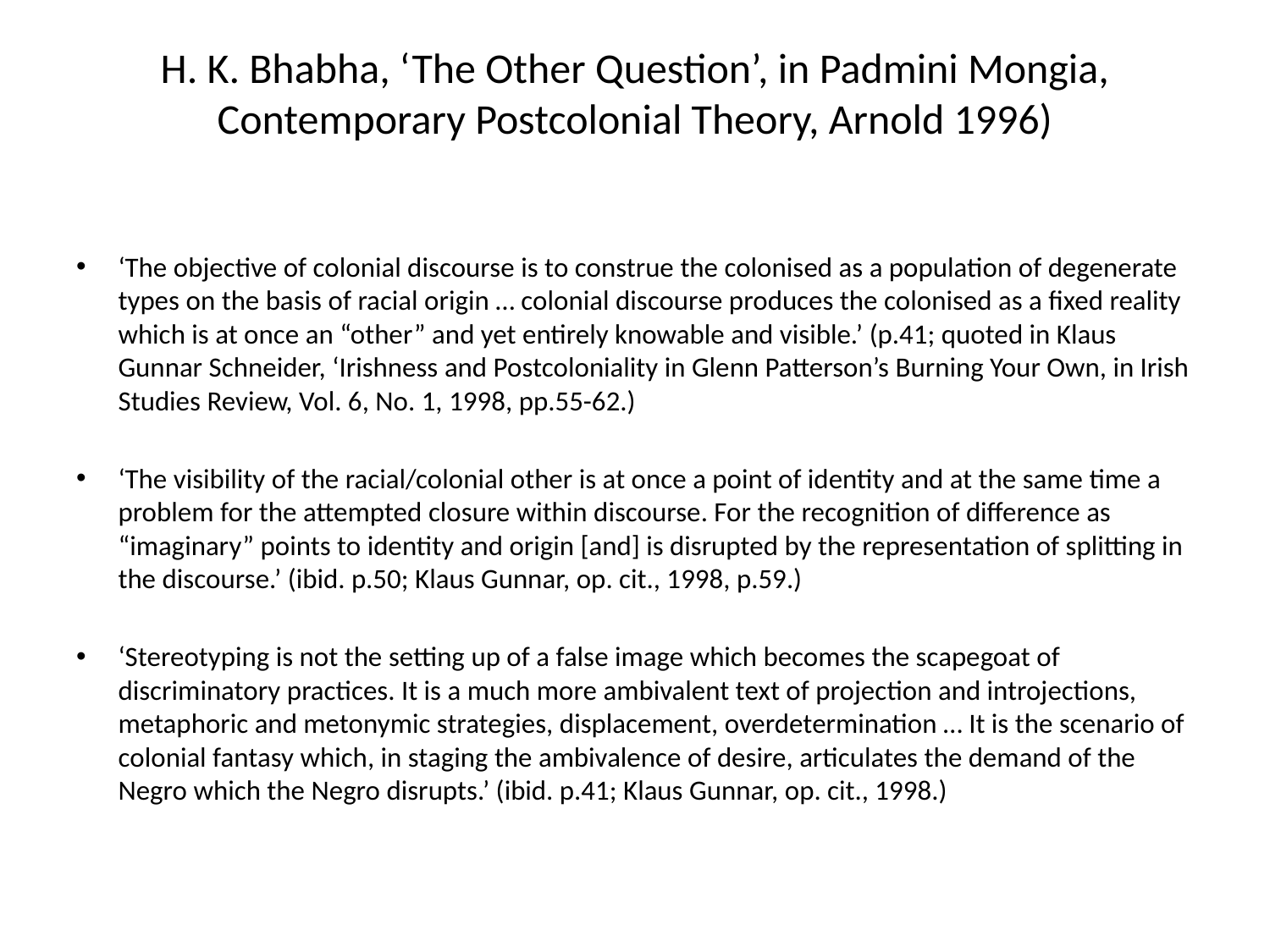

# H. K. Bhabha, ‘The Other Question’, in Padmini Mongia, Contemporary Postcolonial Theory, Arnold 1996)

‘The objective of colonial discourse is to construe the colonised as a population of degenerate types on the basis of racial origin … colonial discourse produces the colonised as a fixed reality which is at once an “other” and yet entirely knowable and visible.’ (p.41; quoted in Klaus Gunnar Schneider, ‘Irishness and Postcoloniality in Glenn Patterson’s Burning Your Own, in Irish Studies Review, Vol. 6, No. 1, 1998, pp.55-62.)

‘The visibility of the racial/colonial other is at once a point of identity and at the same time a problem for the attempted closure within discourse. For the recognition of difference as “imaginary” points to identity and origin [and] is disrupted by the representation of splitting in the discourse.’ (ibid. p.50; Klaus Gunnar, op. cit., 1998, p.59.)

‘Stereotyping is not the setting up of a false image which becomes the scapegoat of discriminatory practices. It is a much more ambivalent text of projection and introjections, metaphoric and metonymic strategies, displacement, overdetermination … It is the scenario of colonial fantasy which, in staging the ambivalence of desire, articulates the demand of the Negro which the Negro disrupts.’ (ibid. p.41; Klaus Gunnar, op. cit., 1998.)